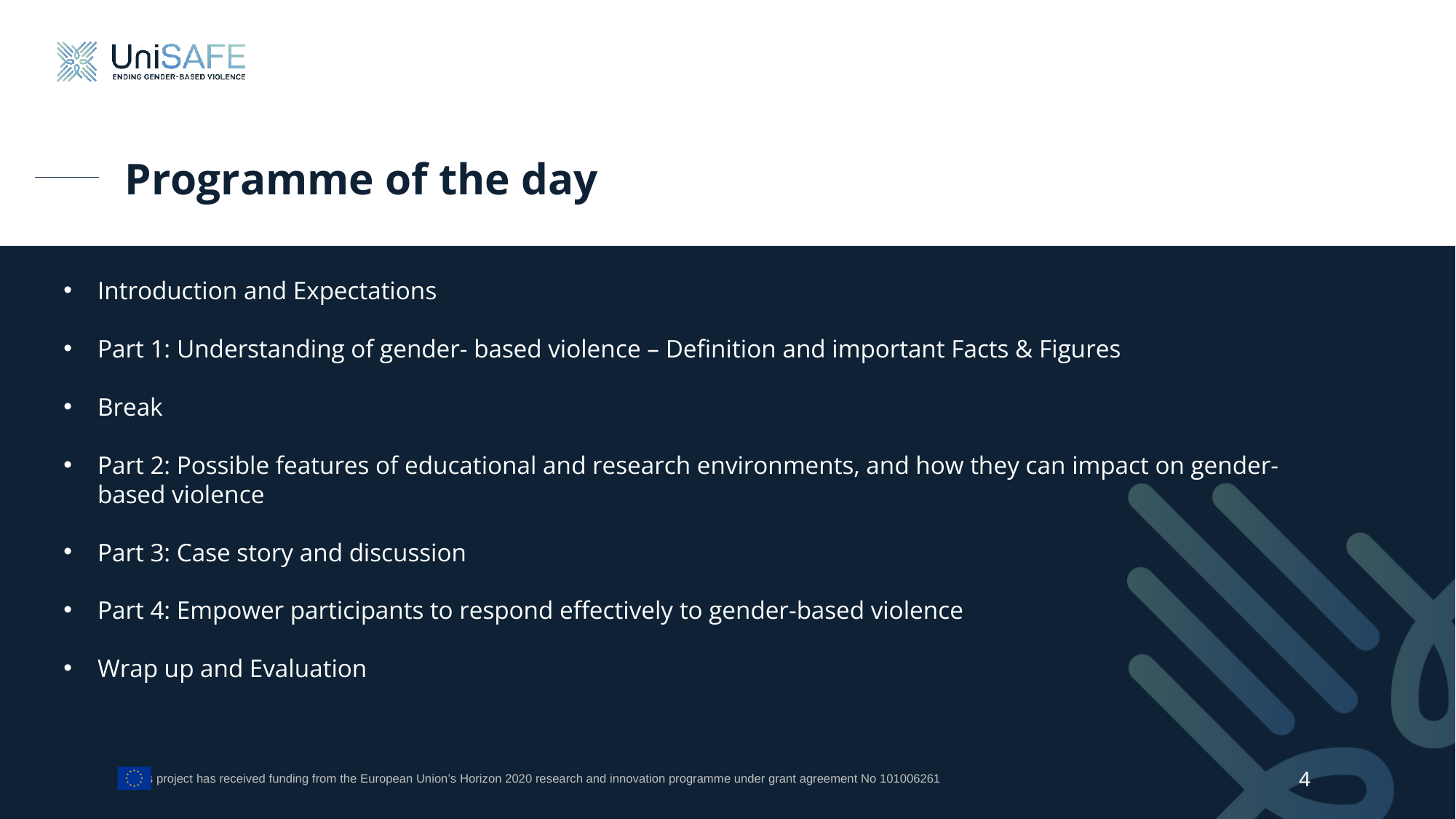

# Programme of the day
Introduction and Expectations

Part 1: Understanding of gender- based violence – Definition and important Facts & Figures

Break

Part 2: Possible features of educational and research environments, and how they can impact on gender-based violence

Part 3: Case story and discussion

Part 4: Empower participants to respond effectively to gender-based violence

Wrap up and Evaluation